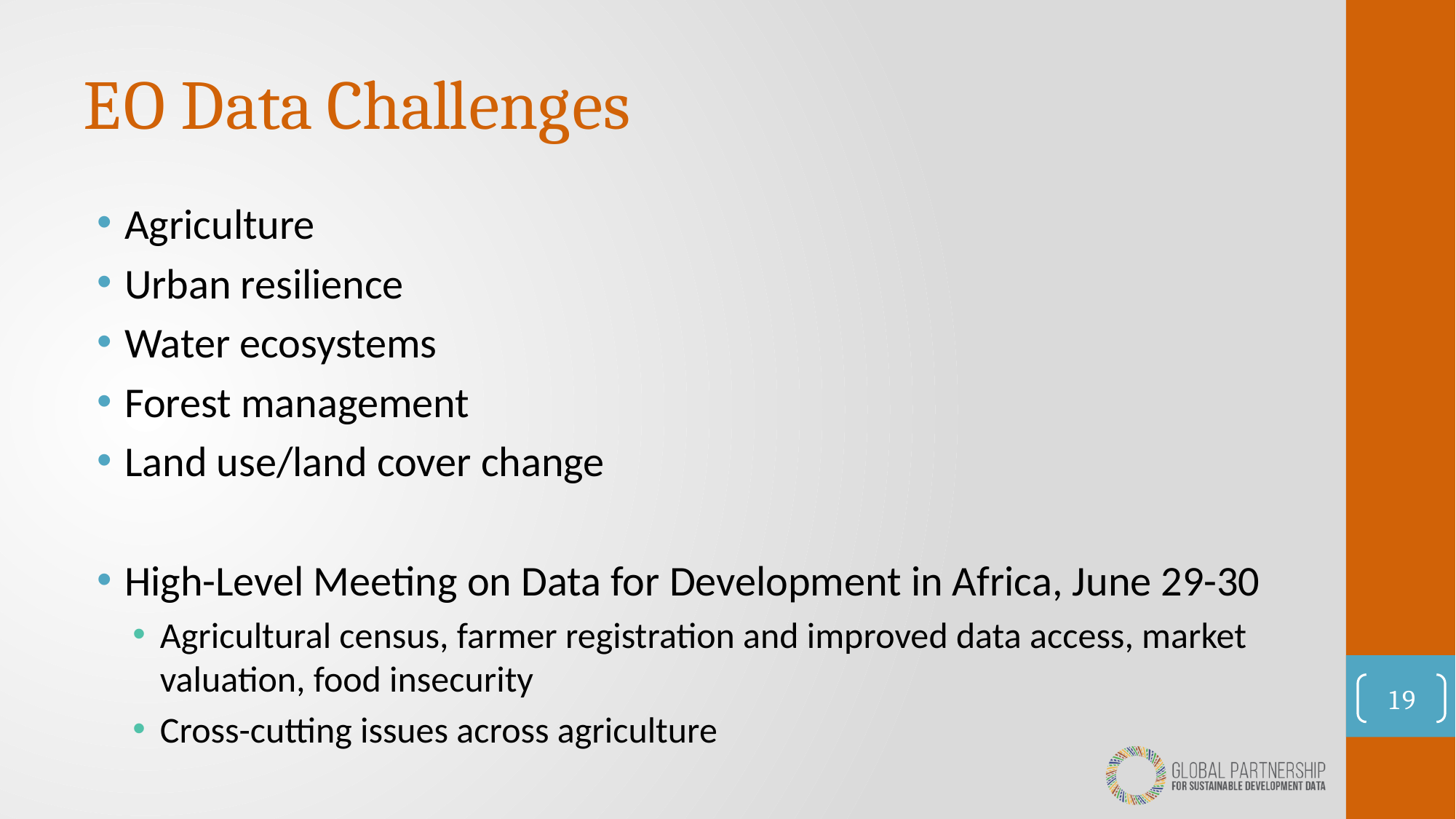

# EO Data Challenges
Agriculture
Urban resilience
Water ecosystems
Forest management
Land use/land cover change

High-Level Meeting on Data for Development in Africa, June 29-30
Agricultural census, farmer registration and improved data access, market valuation, food insecurity
Cross-cutting issues across agriculture

19